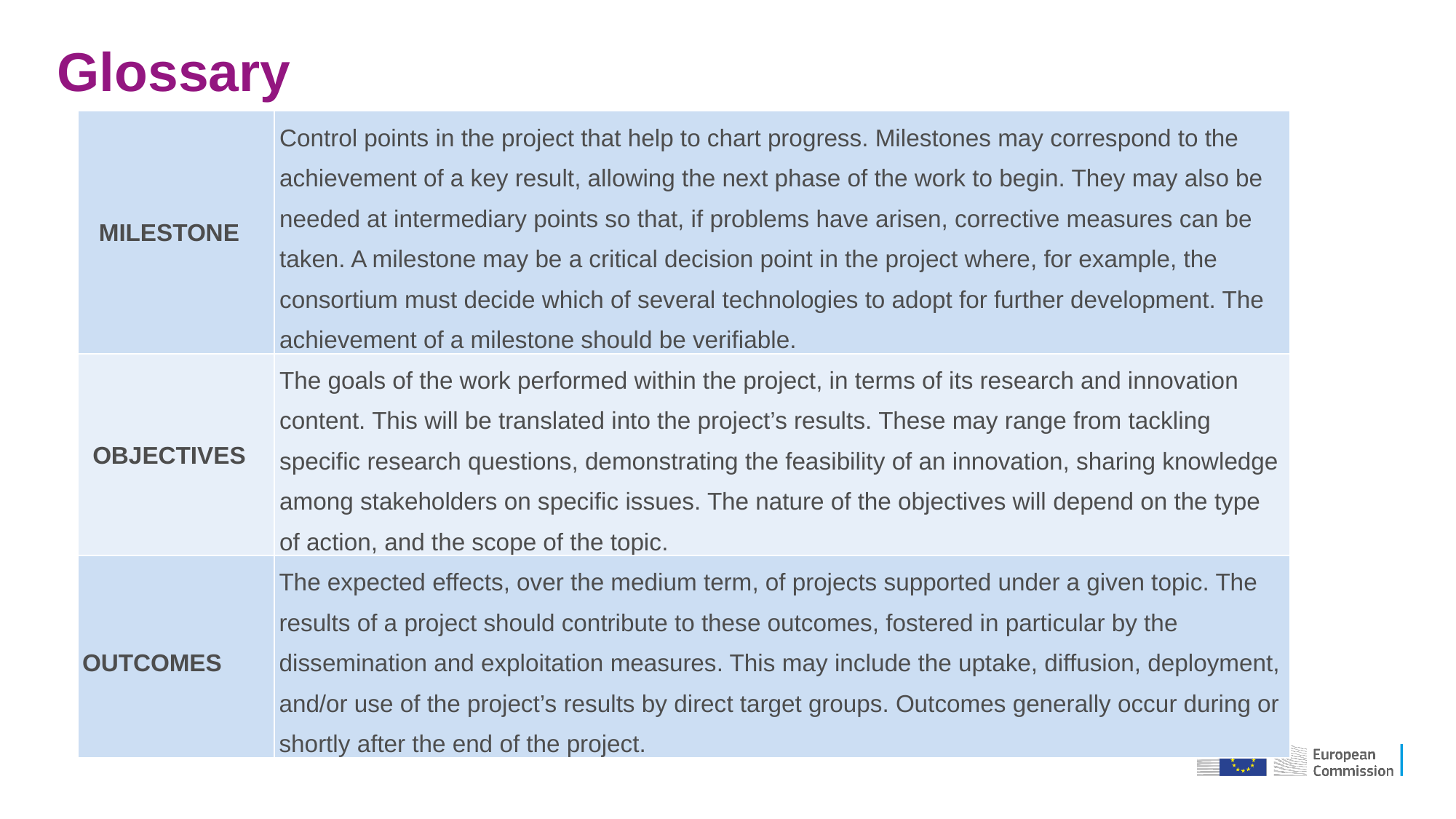

# Glossary
| MILESTONE | Control points in the project that help to chart progress. Milestones may correspond to the achievement of a key result, allowing the next phase of the work to begin. They may also be needed at intermediary points so that, if problems have arisen, corrective measures can be taken. A milestone may be a critical decision point in the project where, for example, the consortium must decide which of several technologies to adopt for further development. The achievement of a milestone should be verifiable. |
| --- | --- |
| OBJECTIVES | The goals of the work performed within the project, in terms of its research and innovation content. This will be translated into the project’s results. These may range from tackling specific research questions, demonstrating the feasibility of an innovation, sharing knowledge among stakeholders on specific issues. The nature of the objectives will depend on the type of action, and the scope of the topic. |
| OUTCOMES | The expected effects, over the medium term, of projects supported under a given topic. The results of a project should contribute to these outcomes, fostered in particular by the dissemination and exploitation measures. This may include the uptake, diffusion, deployment, and/or use of the project’s results by direct target groups. Outcomes generally occur during or shortly after the end of the project. |